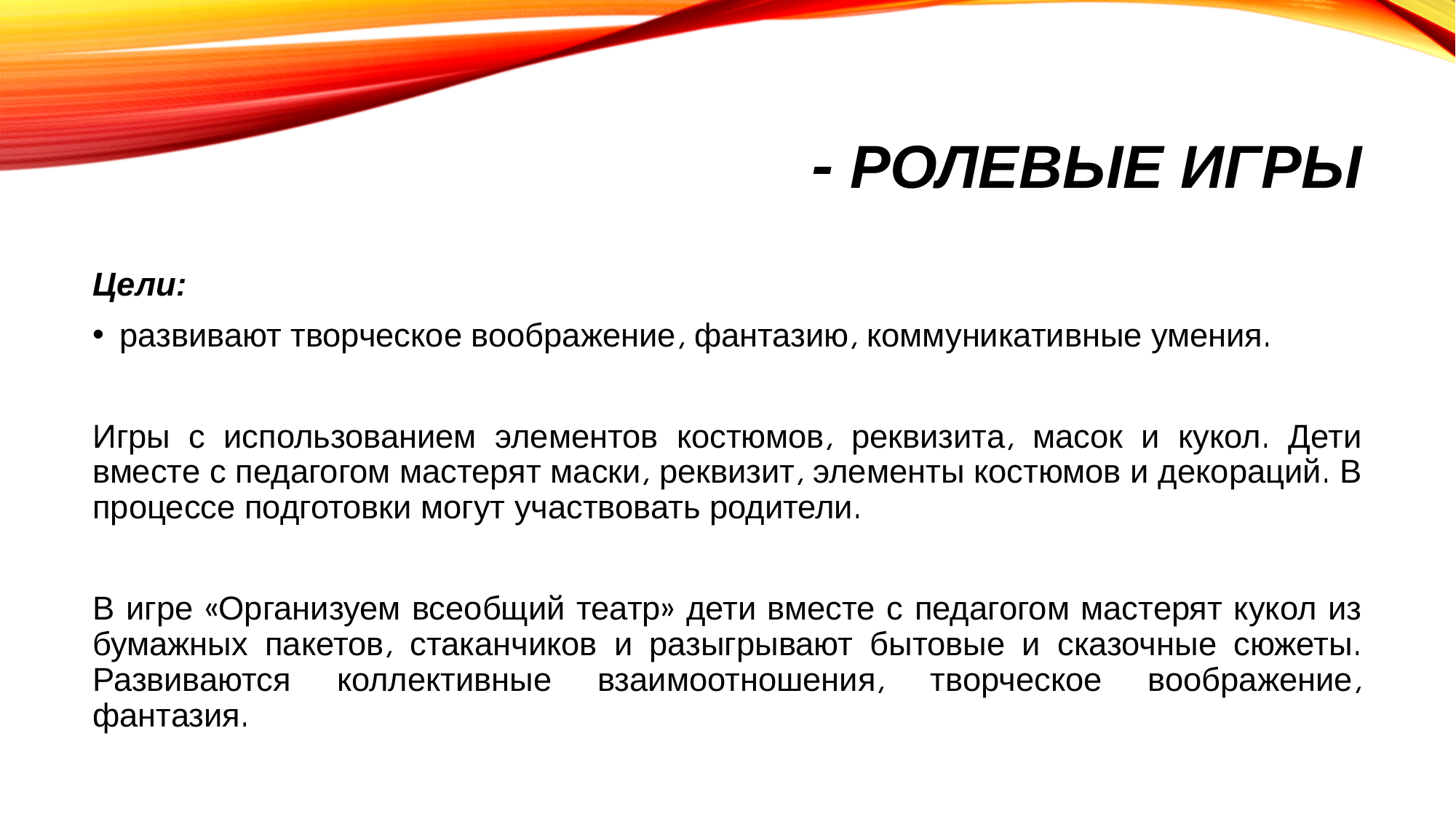

# - Ролевые игры
Цели:
развивают творческое воображение, фантазию, коммуникативные умения.

Игры с использованием элементов костюмов, реквизита, масок и кукол. Дети вместе с педагогом мастерят маски, реквизит, элементы костюмов и декораций. В процессе подготовки могут участвовать родители.

В игре «Организуем всеобщий театр» дети вместе с педагогом мастерят кукол из бумажных пакетов, стаканчиков и разыгрывают бытовые и сказочные сюжеты. Развиваются коллективные взаимоотношения, творческое воображение, фантазия.